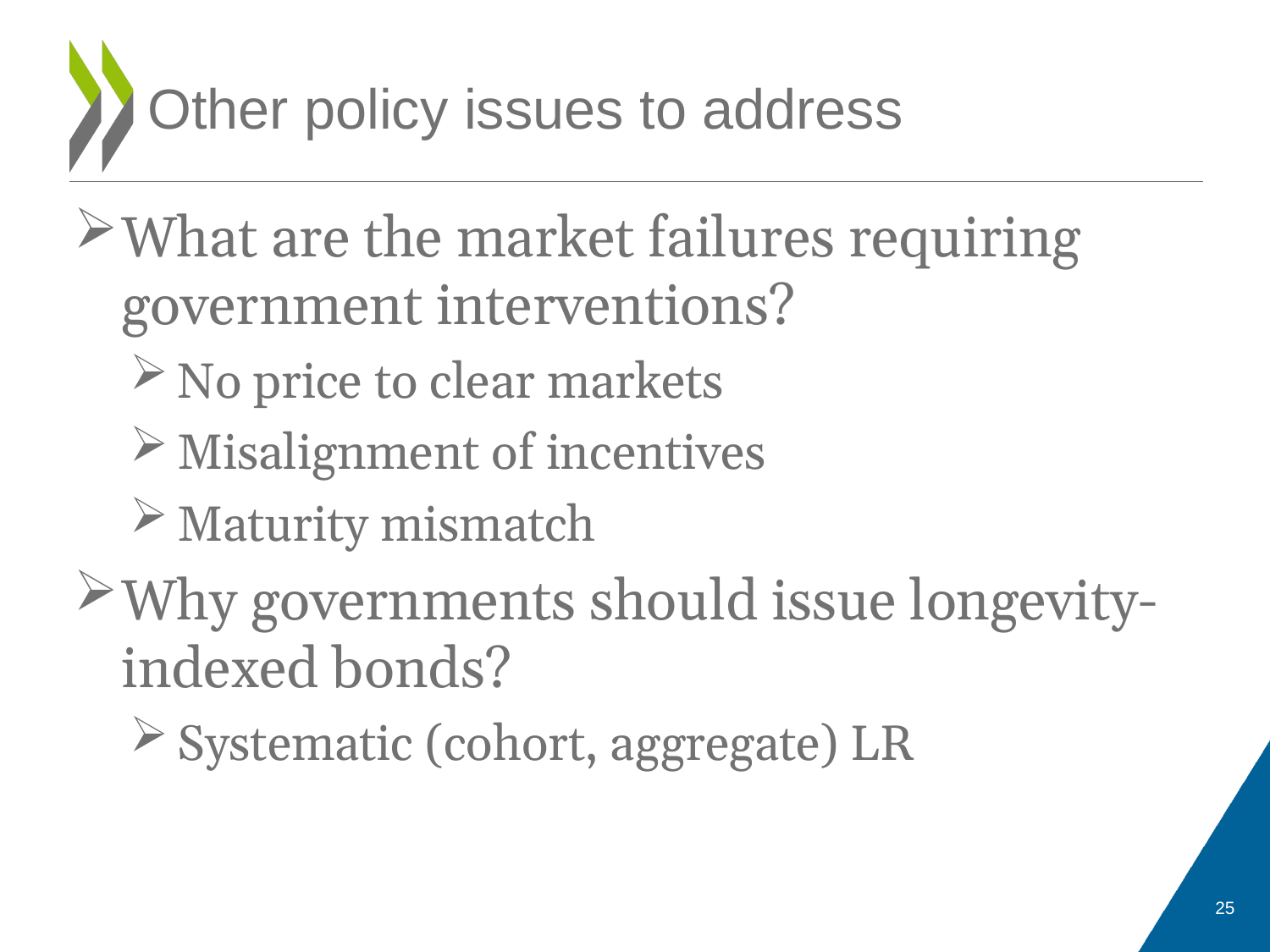

# Other policy issues to address
What are the market failures requiring government interventions?
No price to clear markets
Misalignment of incentives
Maturity mismatch
Why governments should issue longevity-indexed bonds?
Systematic (cohort, aggregate) LR

25